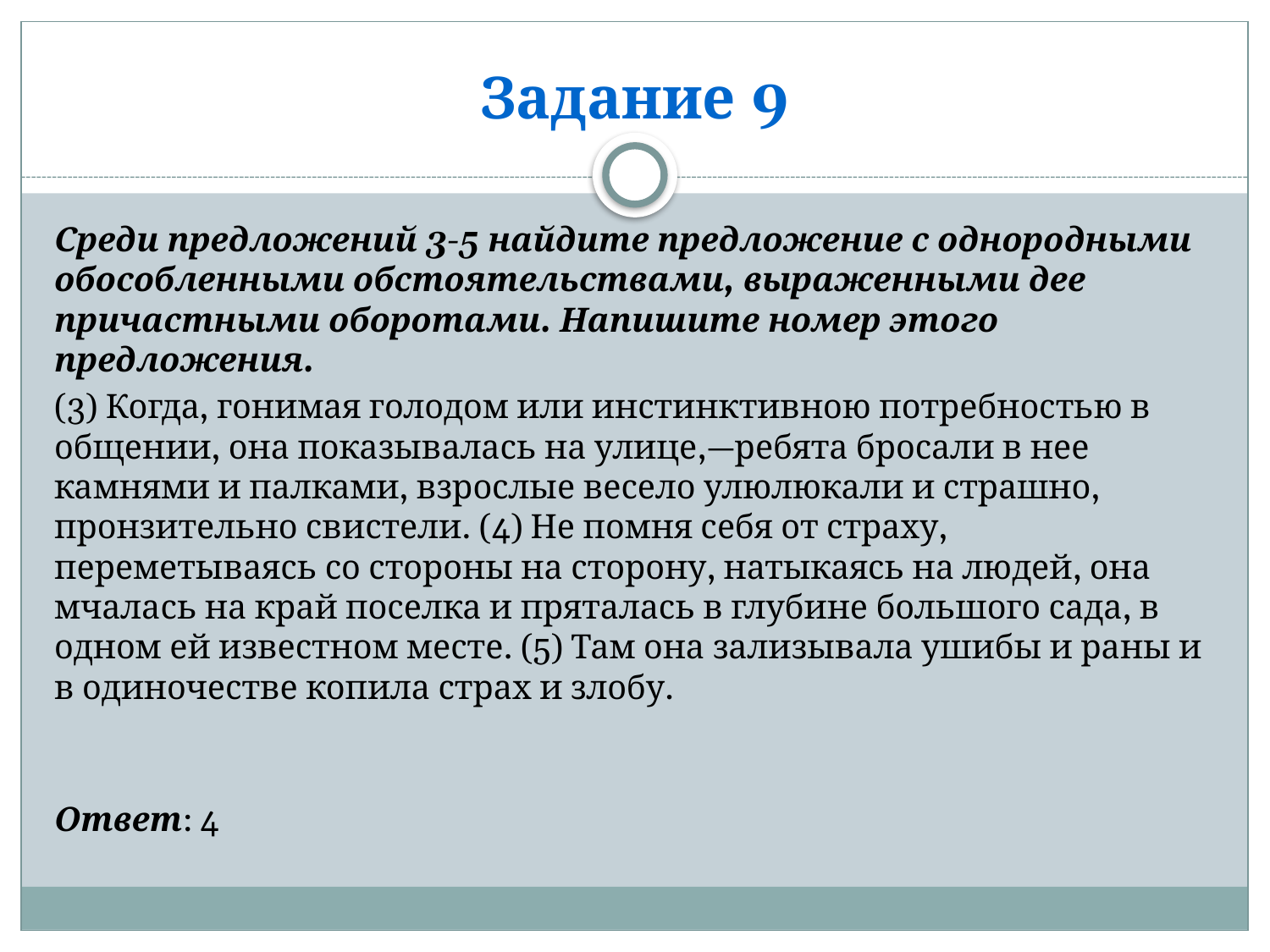

# Задание 9
Среди предложений 3-5 найдите предложение с однород­ными обособленными обстоятельствами, выраженными дее­причастными оборотами. Напишите номер этого предложения.
(3) Когда, гонимая голодом или ин­стинктивною потребностью в общении, она показыва­лась на улице,—ребята бросали в нее камнями и палками, взрослые весело улюлюкали и страшно, пронзительно свистели. (4) Не помня себя от страху, переметываясь со стороны на сторону, натыкаясь на людей, она мчалась на край поселка и пряталась в глубине большого сада, в одном ей известном месте. (5) Там она зализывала уши­бы и раны и в одиночестве копила страх и злобу.

Ответ: 4